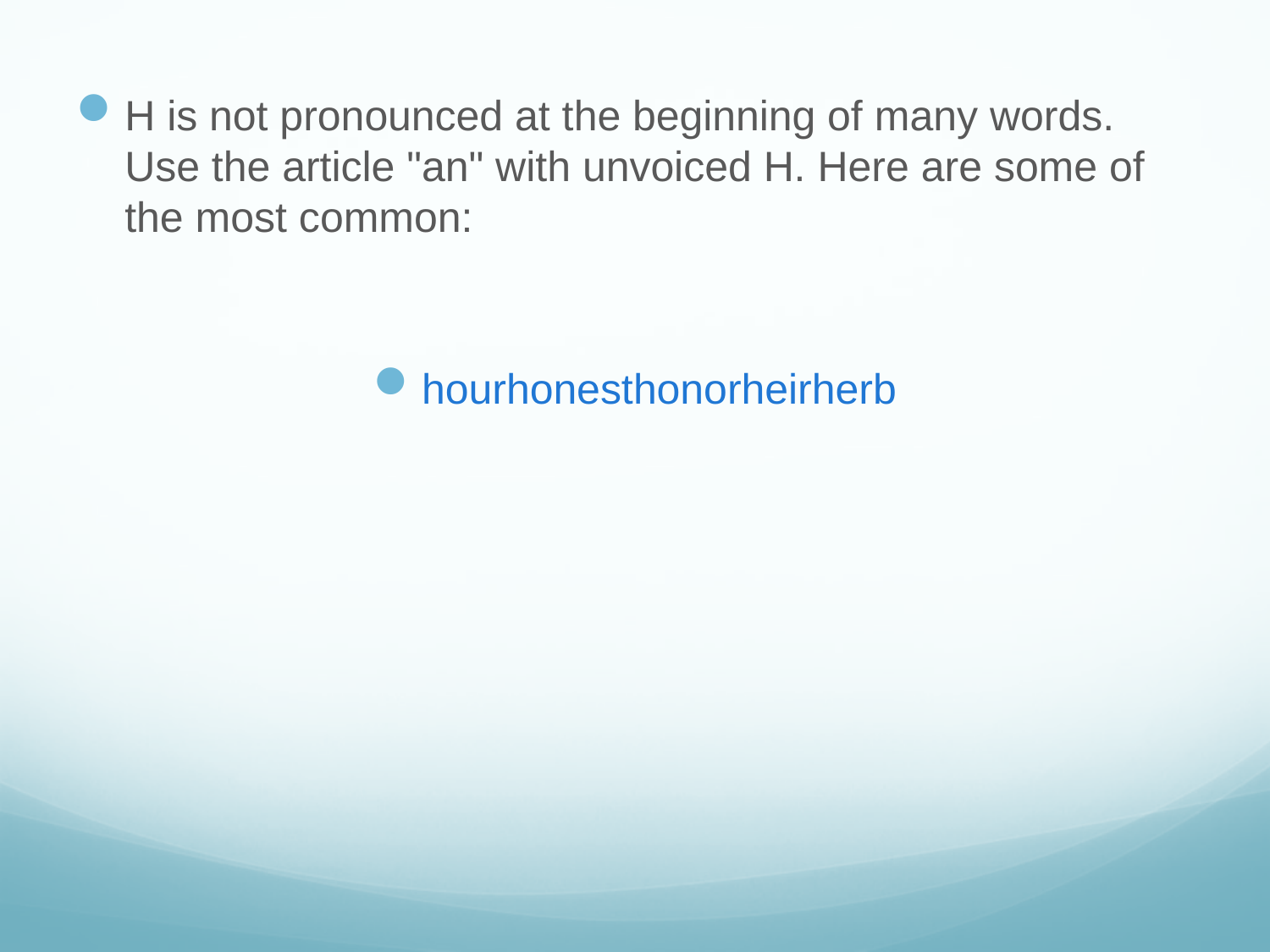

H is not pronounced at the beginning of many words. Use the article "an" with unvoiced H. Here are some of the most common:

hour honest honor heir herb